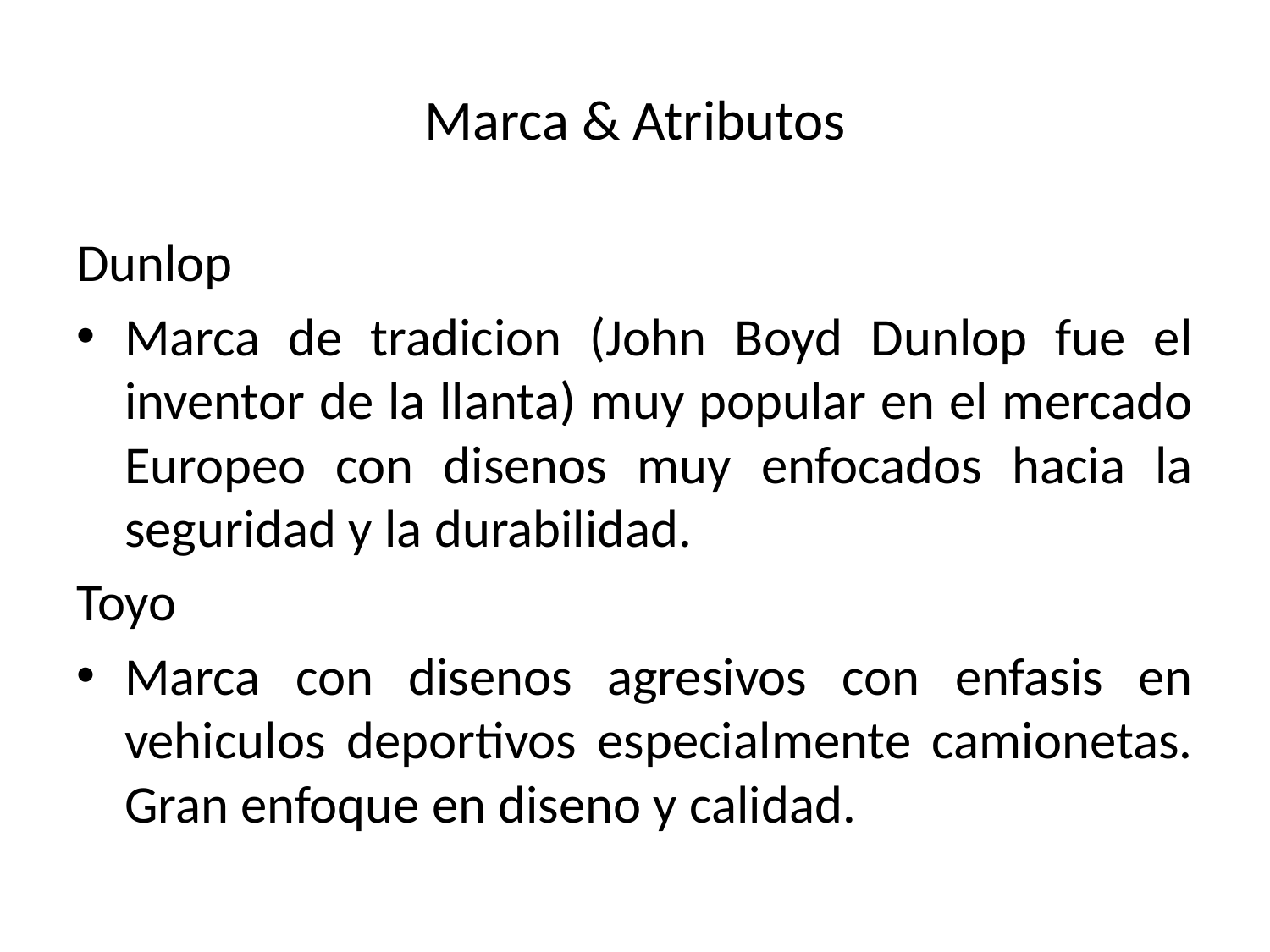

# Marca & Atributos
Dunlop
Marca de tradicion (John Boyd Dunlop fue el inventor de la llanta) muy popular en el mercado Europeo con disenos muy enfocados hacia la seguridad y la durabilidad.
Toyo
Marca con disenos agresivos con enfasis en vehiculos deportivos especialmente camionetas. Gran enfoque en diseno y calidad.